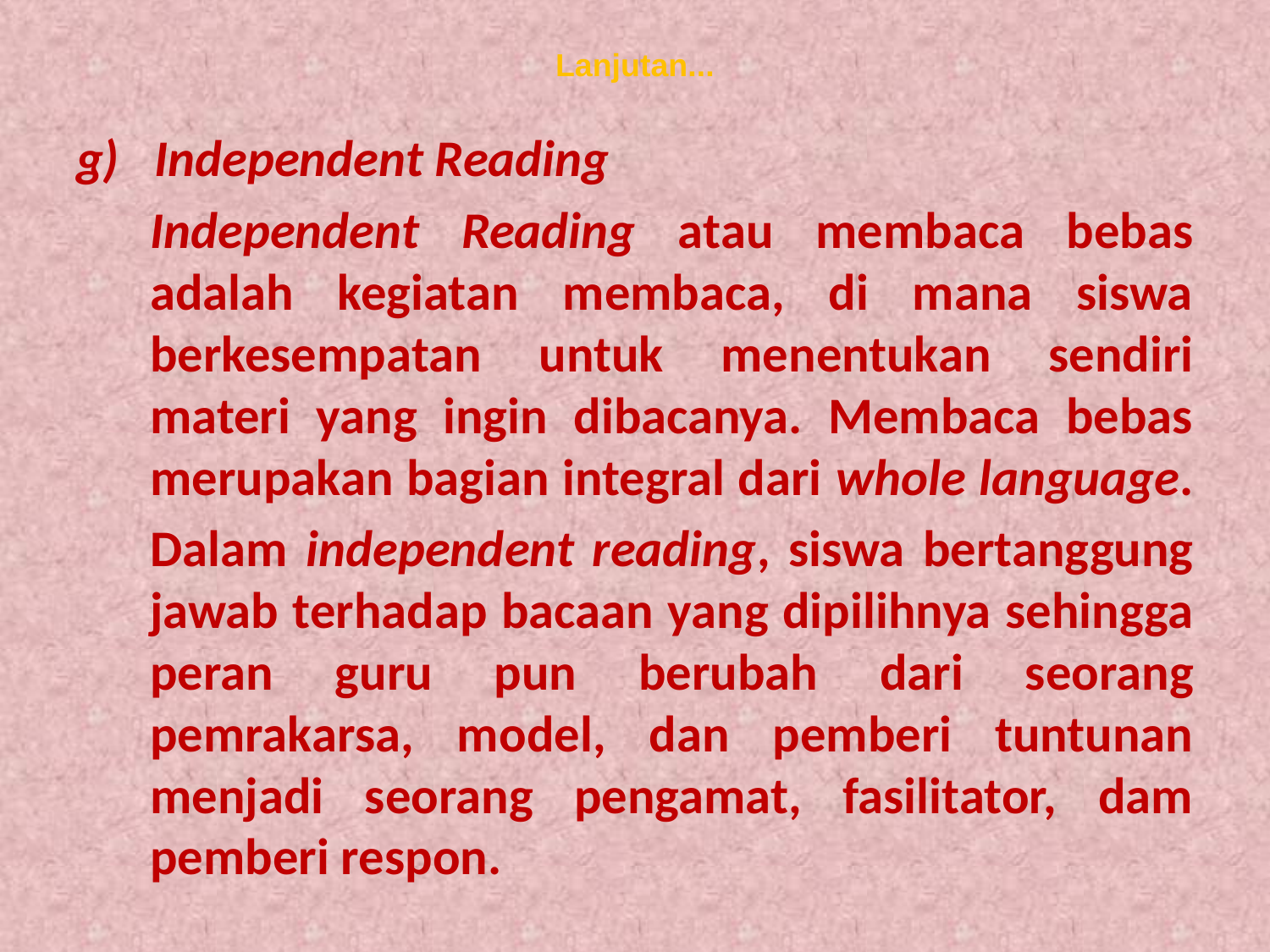

# Lanjutan...
g)   Independent Reading
	Independent Reading atau membaca bebas adalah kegiatan membaca, di mana siswa berkesempatan untuk menentukan sendiri materi yang ingin dibacanya. Membaca bebas merupakan bagian integral dari whole language.
	Dalam independent reading, siswa bertanggung jawab terhadap bacaan yang dipilihnya sehingga peran guru pun berubah dari seorang pemrakarsa, model, dan pemberi tuntunan menjadi seorang pengamat, fasilitator, dam pemberi respon.